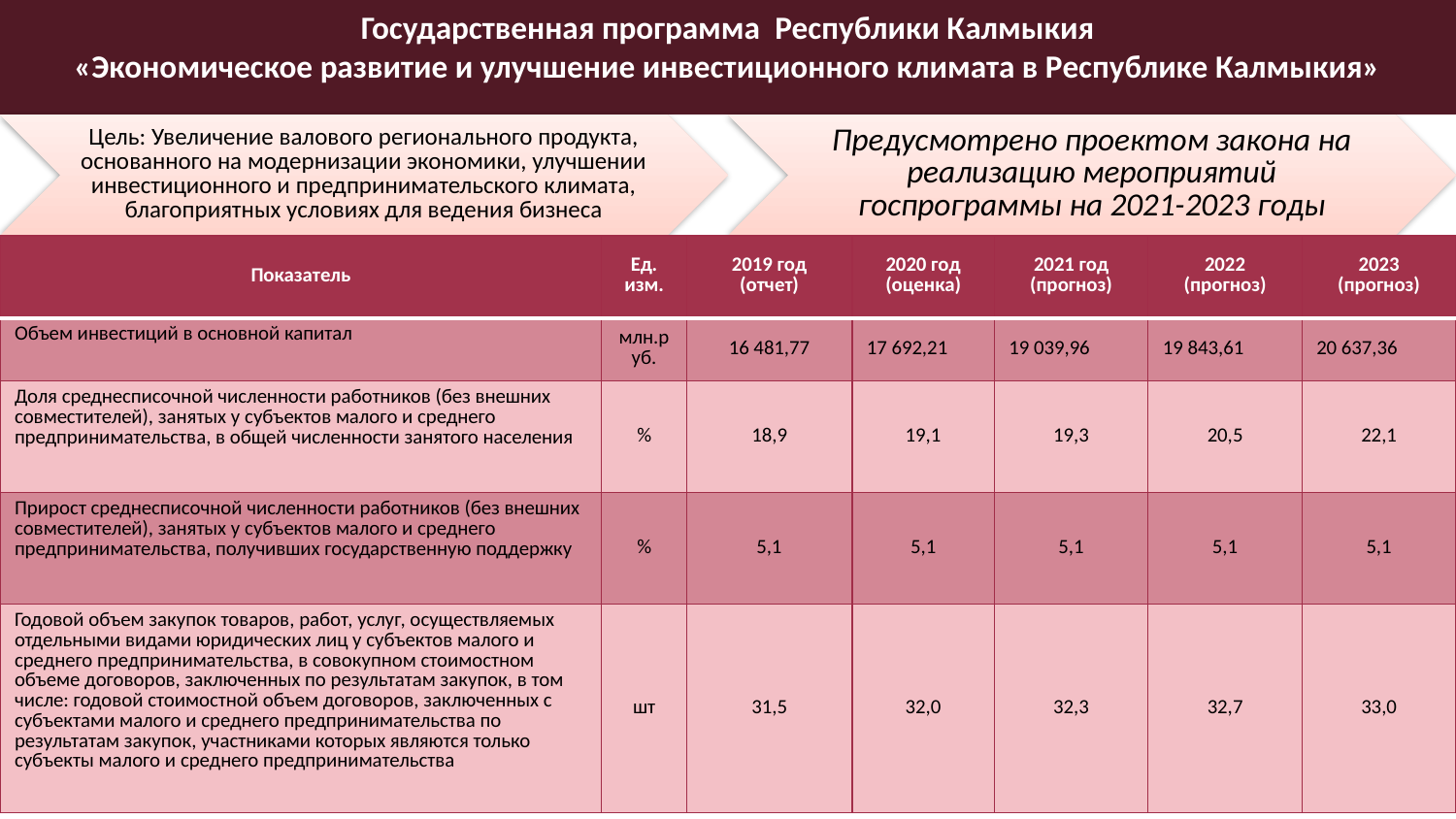

Государственная программа  Республики Калмыкия
«Экономическое развитие и улучшение инвестиционного климата в Республике Калмыкия»
Цель: Увеличение валового регионального продукта, основанного на модернизации экономики, улучшении инвестиционного и предпринимательского климата, благоприятных условиях для ведения бизнеса
Предусмотрено проектом закона на реализацию мероприятий госпрограммы на 2021-2023 годы
| Показатель | Ед. изм. | 2019 год (отчет) | 2020 год (оценка) | 2021 год (прогноз) | 2022 (прогноз) | 2023 (прогноз) |
| --- | --- | --- | --- | --- | --- | --- |
| Объем инвестиций в основной капитал | млн.руб. | 16 481,77 | 17 692,21 | 19 039,96 | 19 843,61 | 20 637,36 |
| Доля среднесписочной численности работников (без внешних совместителей), занятых у субъектов малого и среднего предпринимательства, в общей численности занятого населения | % | 18,9 | 19,1 | 19,3 | 20,5 | 22,1 |
| Прирост среднесписочной численности работников (без внешних совместителей), занятых у субъектов малого и среднего предпринимательства, получивших государственную поддержку | % | 5,1 | 5,1 | 5,1 | 5,1 | 5,1 |
| Годовой объем закупок товаров, работ, услуг, осуществляемых отдельными видами юридических лиц у субъектов малого и среднего предпринимательства, в совокупном стоимостном объеме договоров, заключенных по результатам закупок, в том числе: годовой стоимостной объем договоров, заключенных с субъектами малого и среднего предпринимательства по результатам закупок, участниками которых являются только субъекты малого и среднего предпринимательства | шт | 31,5 | 32,0 | 32,3 | 32,7 | 33,0 |